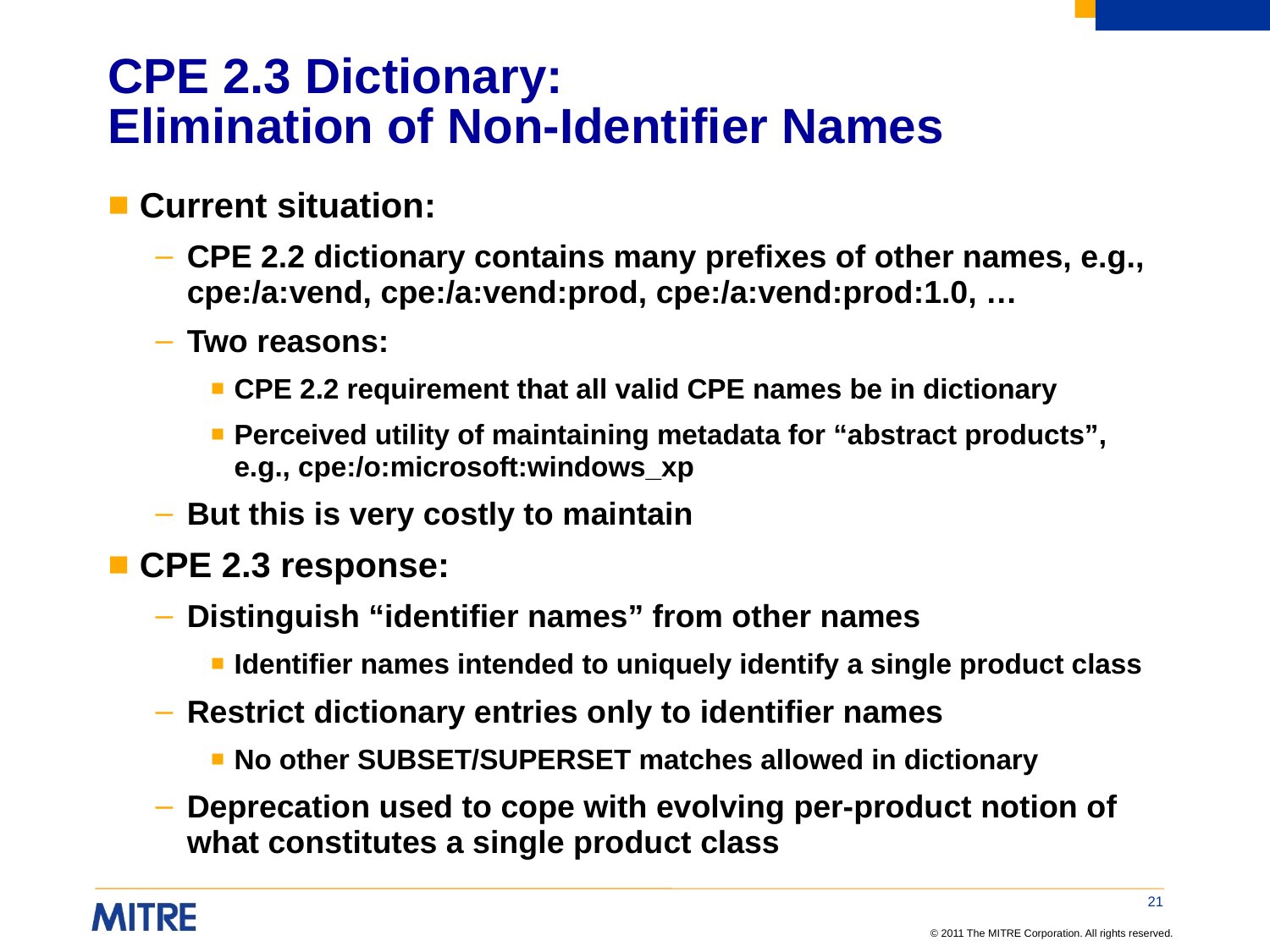

# CPE 2.3 Dictionary: Elimination of Non-Identifier Names
Current situation:
CPE 2.2 dictionary contains many prefixes of other names, e.g., cpe:/a:vend, cpe:/a:vend:prod, cpe:/a:vend:prod:1.0, …
Two reasons:
CPE 2.2 requirement that all valid CPE names be in dictionary
Perceived utility of maintaining metadata for “abstract products”, e.g., cpe:/o:microsoft:windows_xp
But this is very costly to maintain
CPE 2.3 response:
Distinguish “identifier names” from other names
Identifier names intended to uniquely identify a single product class
Restrict dictionary entries only to identifier names
No other SUBSET/SUPERSET matches allowed in dictionary
Deprecation used to cope with evolving per-product notion of what constitutes a single product class
21